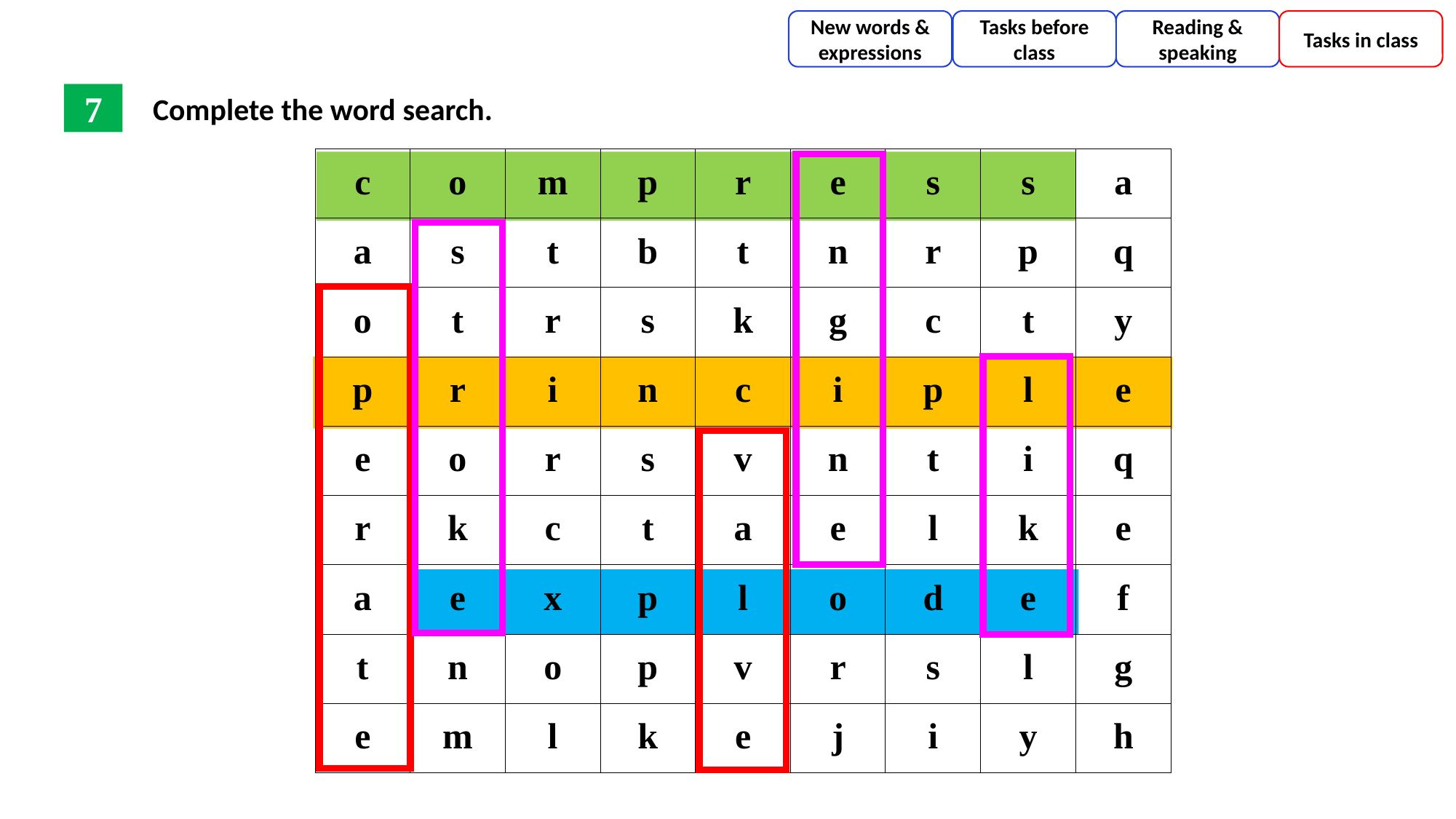

New words & expressions
Tasks before class
Reading & speaking
Tasks in class
Complete the word search.
7
| c | o | m | p | r | e | s | s | a |
| --- | --- | --- | --- | --- | --- | --- | --- | --- |
| a | s | t | b | t | n | r | p | q |
| o | t | r | s | k | g | c | t | y |
| p | r | i | n | c | i | p | l | e |
| e | o | r | s | v | n | t | i | q |
| r | k | c | t | a | e | l | k | e |
| a | e | x | p | l | o | d | e | f |
| t | n | o | p | v | r | s | l | g |
| e | m | l | k | e | j | i | y | h |